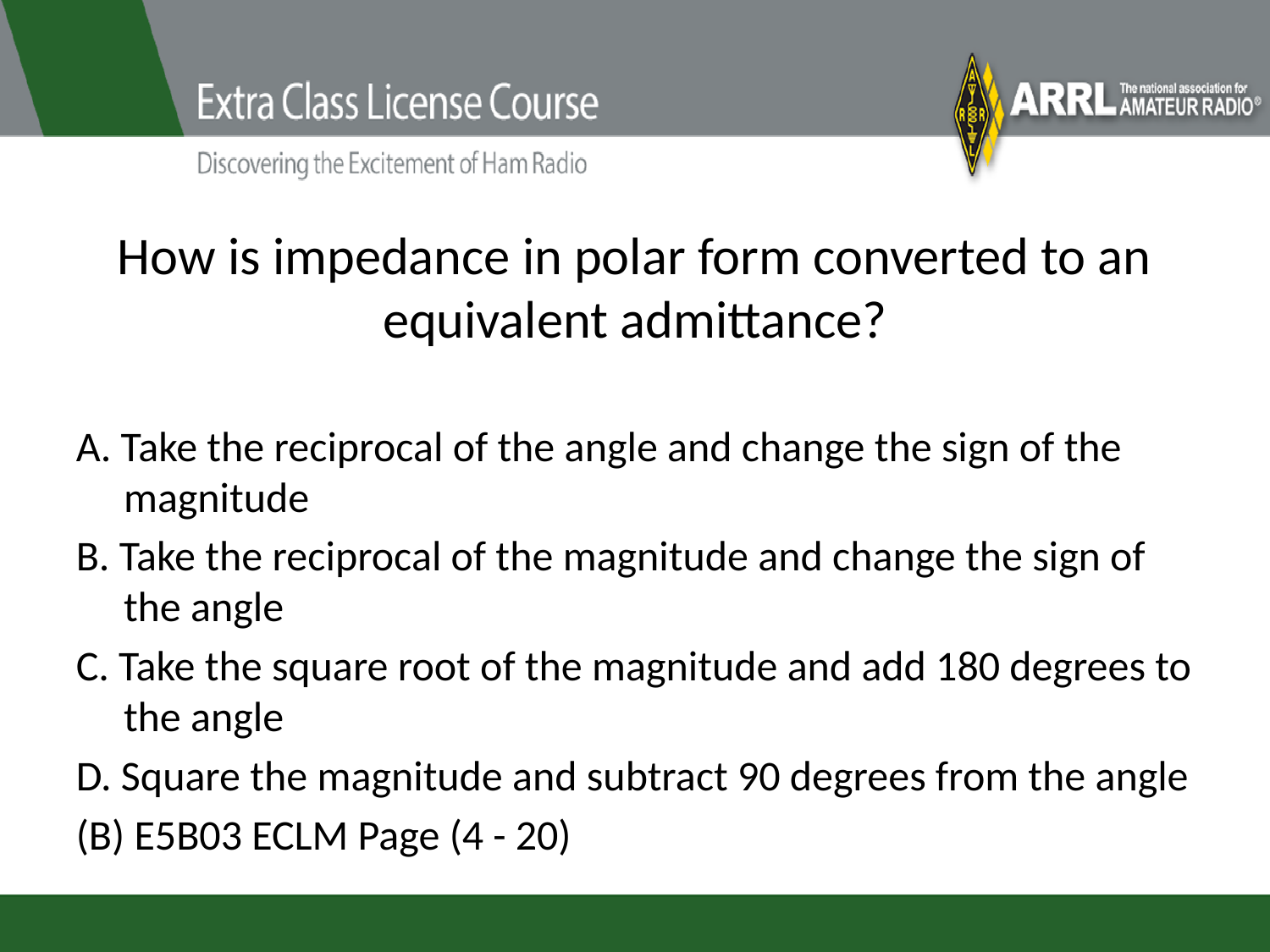

# How is impedance in polar form converted to an equivalent admittance?
A. Take the reciprocal of the angle and change the sign of the magnitude
B. Take the reciprocal of the magnitude and change the sign of the angle
C. Take the square root of the magnitude and add 180 degrees to the angle
D. Square the magnitude and subtract 90 degrees from the angle
(B) E5B03 ECLM Page (4 - 20)